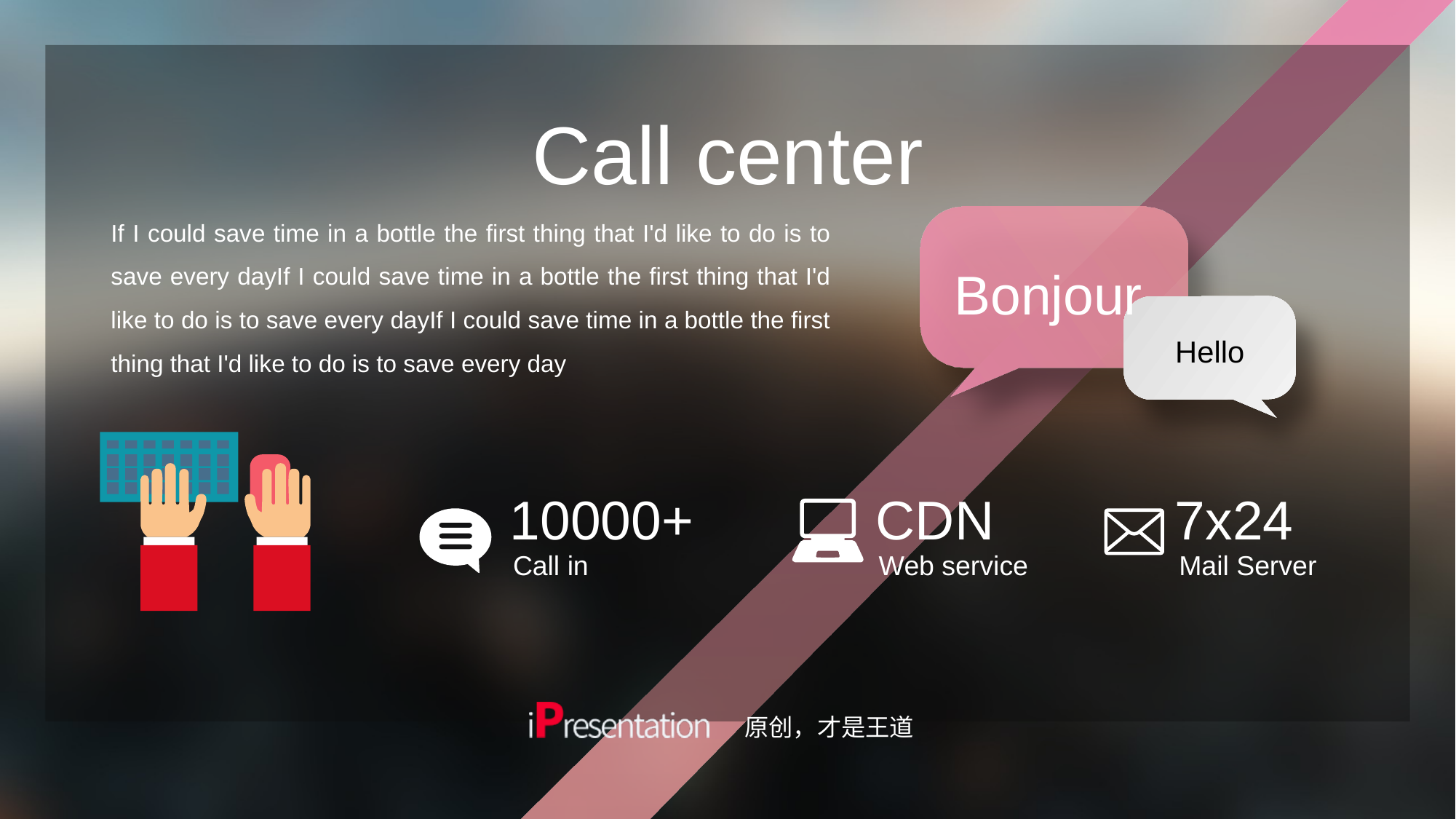

# Call center

If I could save time in a bottle the first thing that I'd like to do is to save every dayIf I could save time in a bottle the first thing that I'd like to do is to save every dayIf I could save time in a bottle the first thing that I'd like to do is to save every day
Bonjour
Hello

10000+
CDN
7x24

Call in
Web service
Mail Server